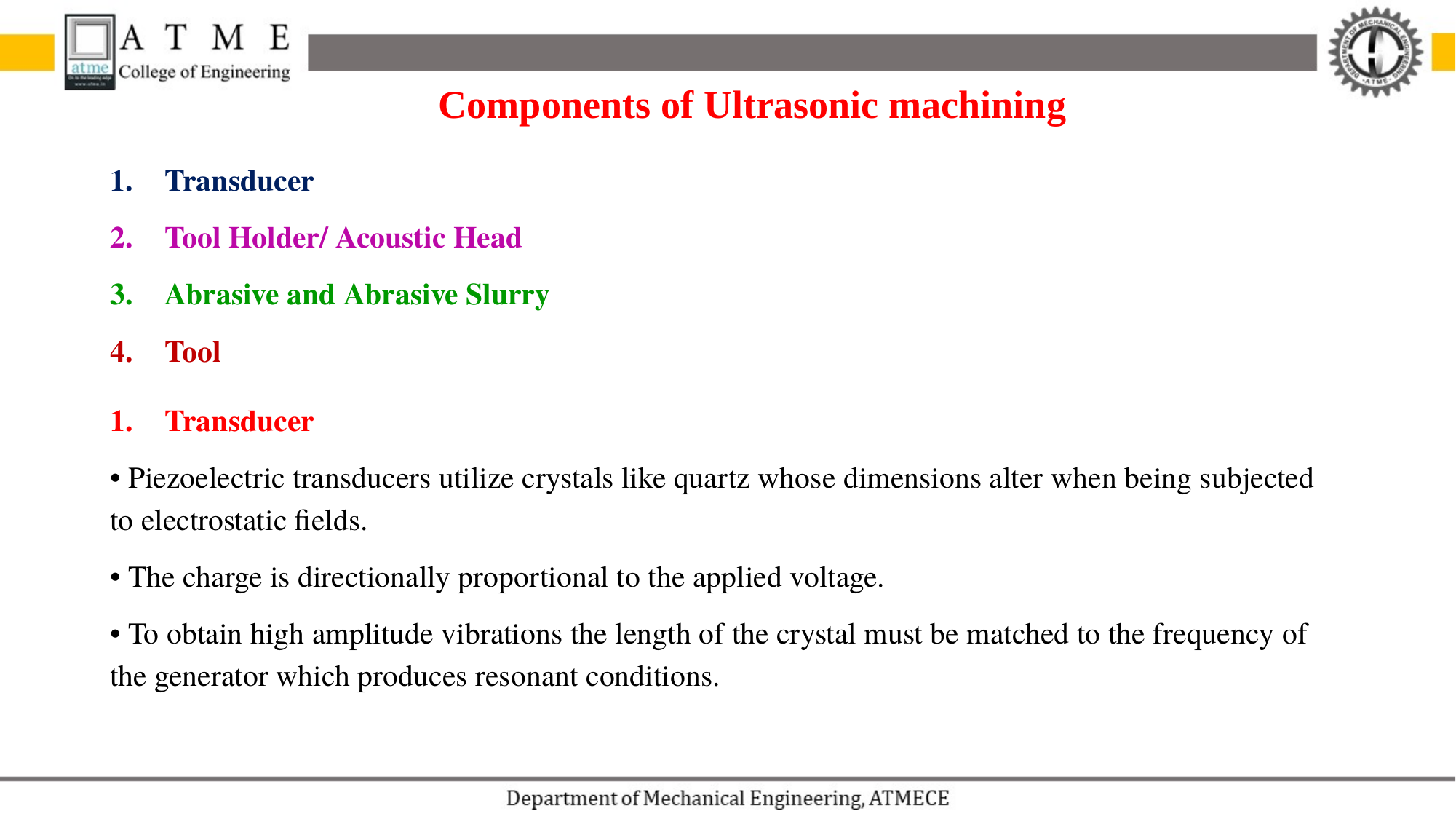

Components of Ultrasonic machining
Transducer
Tool Holder/ Acoustic Head
Abrasive and Abrasive Slurry
Tool
Transducer
• Piezoelectric transducers utilize crystals like quartz whose dimensions alter when being subjected to electrostatic fields.
• The charge is directionally proportional to the applied voltage.
• To obtain high amplitude vibrations the length of the crystal must be matched to the frequency of the generator which produces resonant conditions.